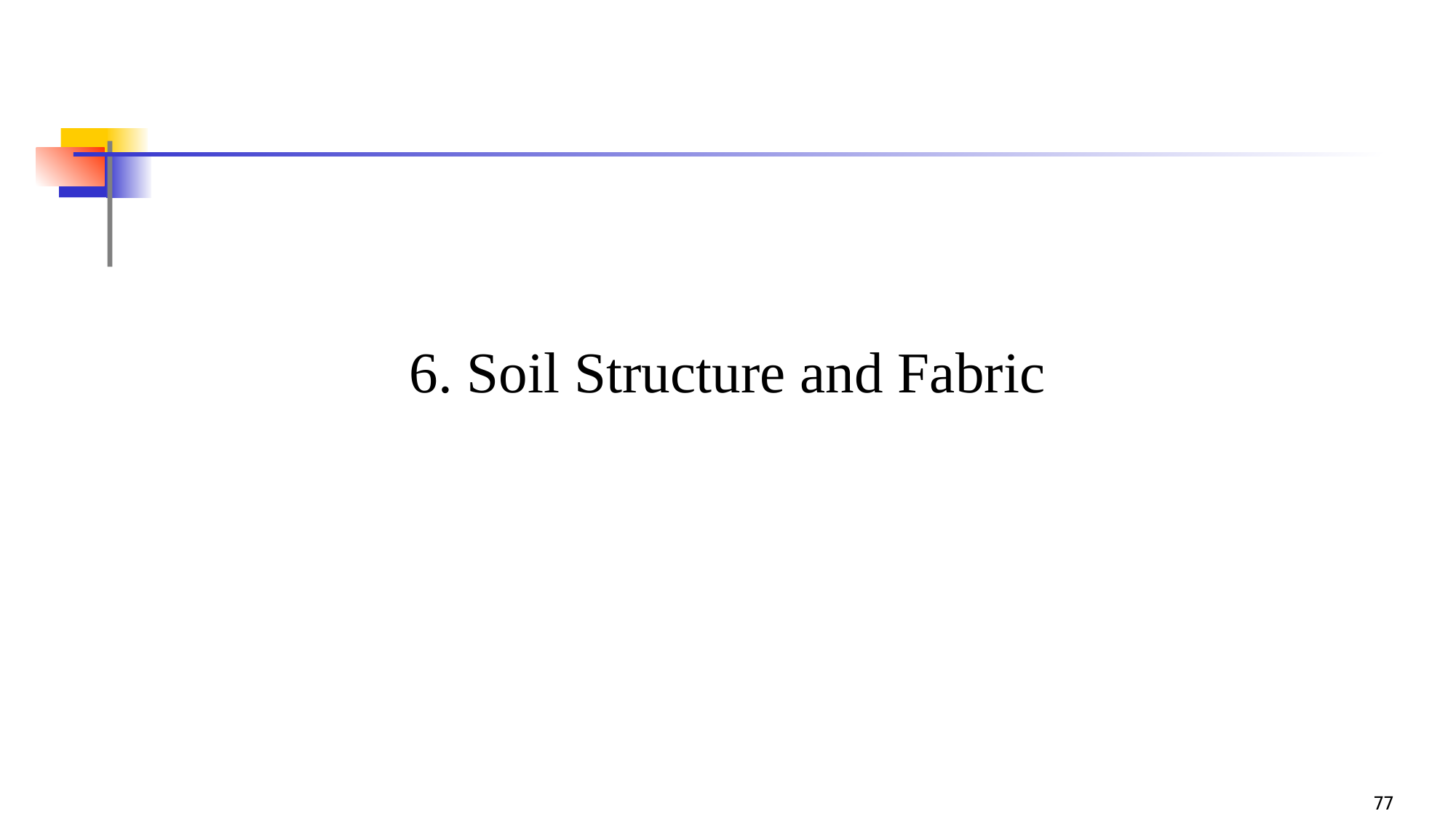

77
# 6. Soil Structure and Fabric